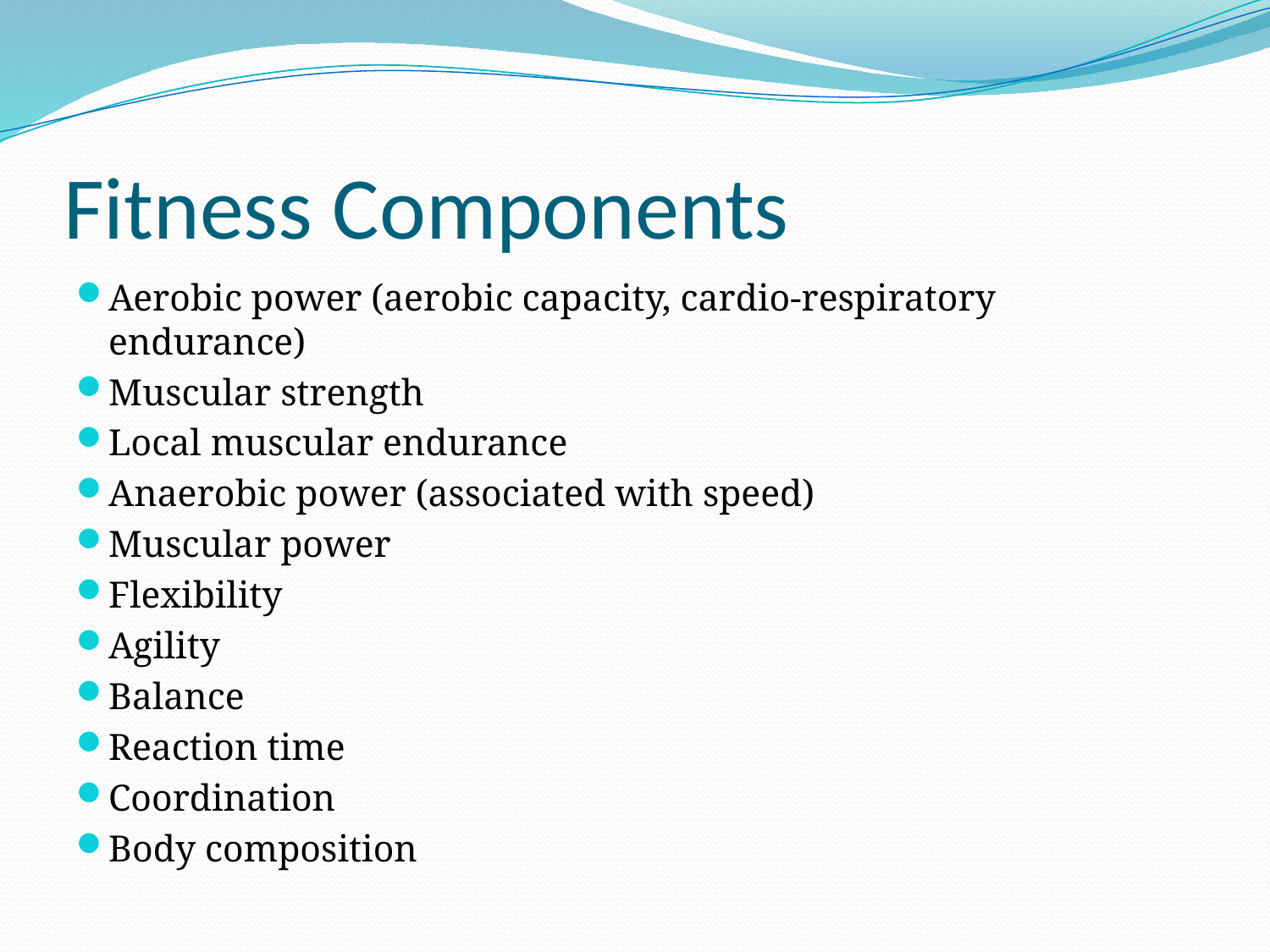

# Fitness Components
Aerobic power (aerobic capacity, cardio-respiratory endurance)
Muscular strength
Local muscular endurance
Anaerobic power (associated with speed)
Muscular power
Flexibility
Agility
Balance
Reaction time
Coordination
Body composition